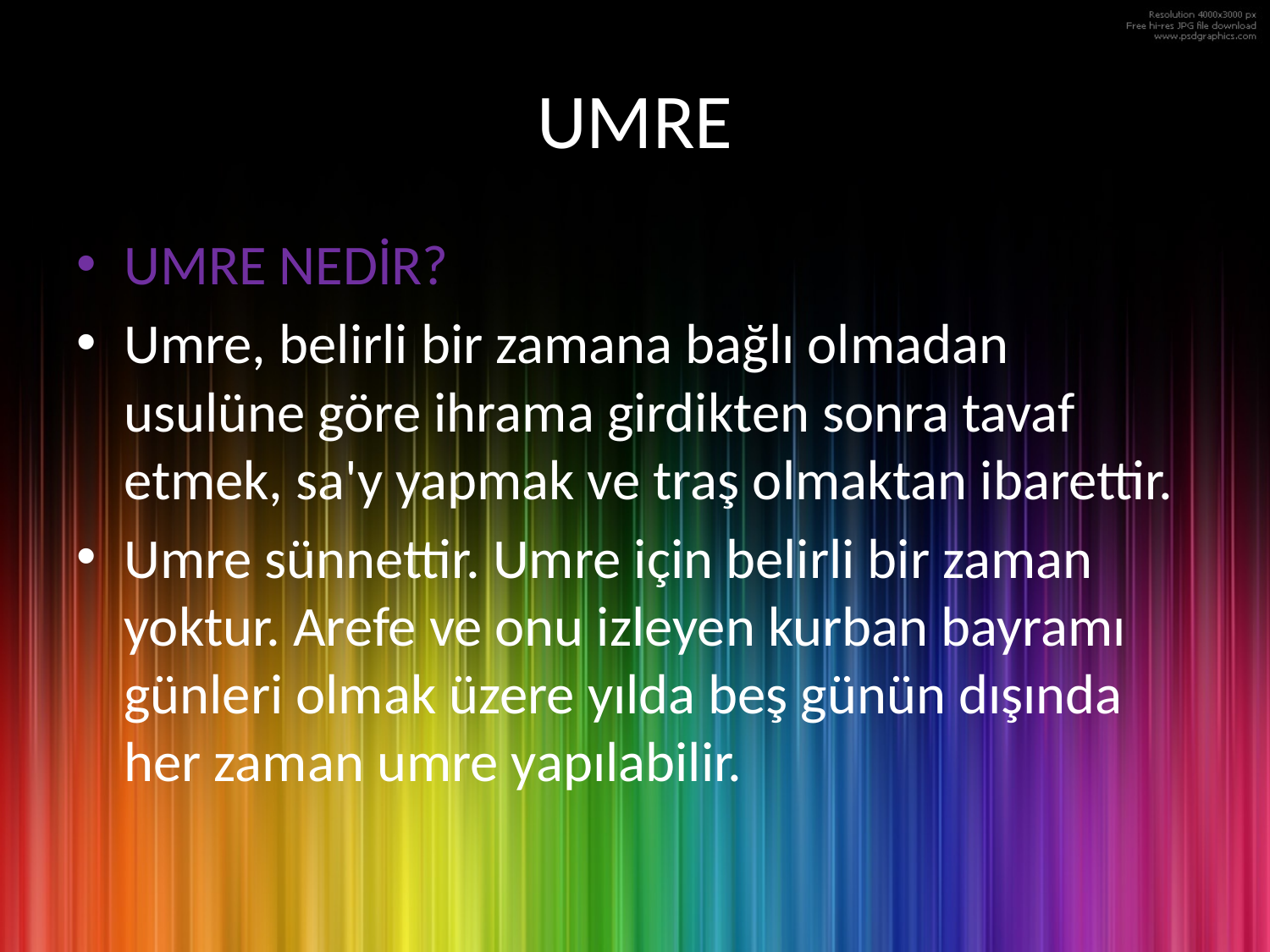

# UMRE
UMRE NEDİR?
Umre, belirli bir zamana bağlı olmadan usulüne göre ihrama girdikten sonra tavaf etmek, sa'y yapmak ve traş olmaktan ibarettir.
Umre sünnettir. Umre için belirli bir zaman yoktur. Arefe ve onu izleyen kurban bayramı günleri olmak üzere yılda beş günün dışında her zaman umre yapılabilir.